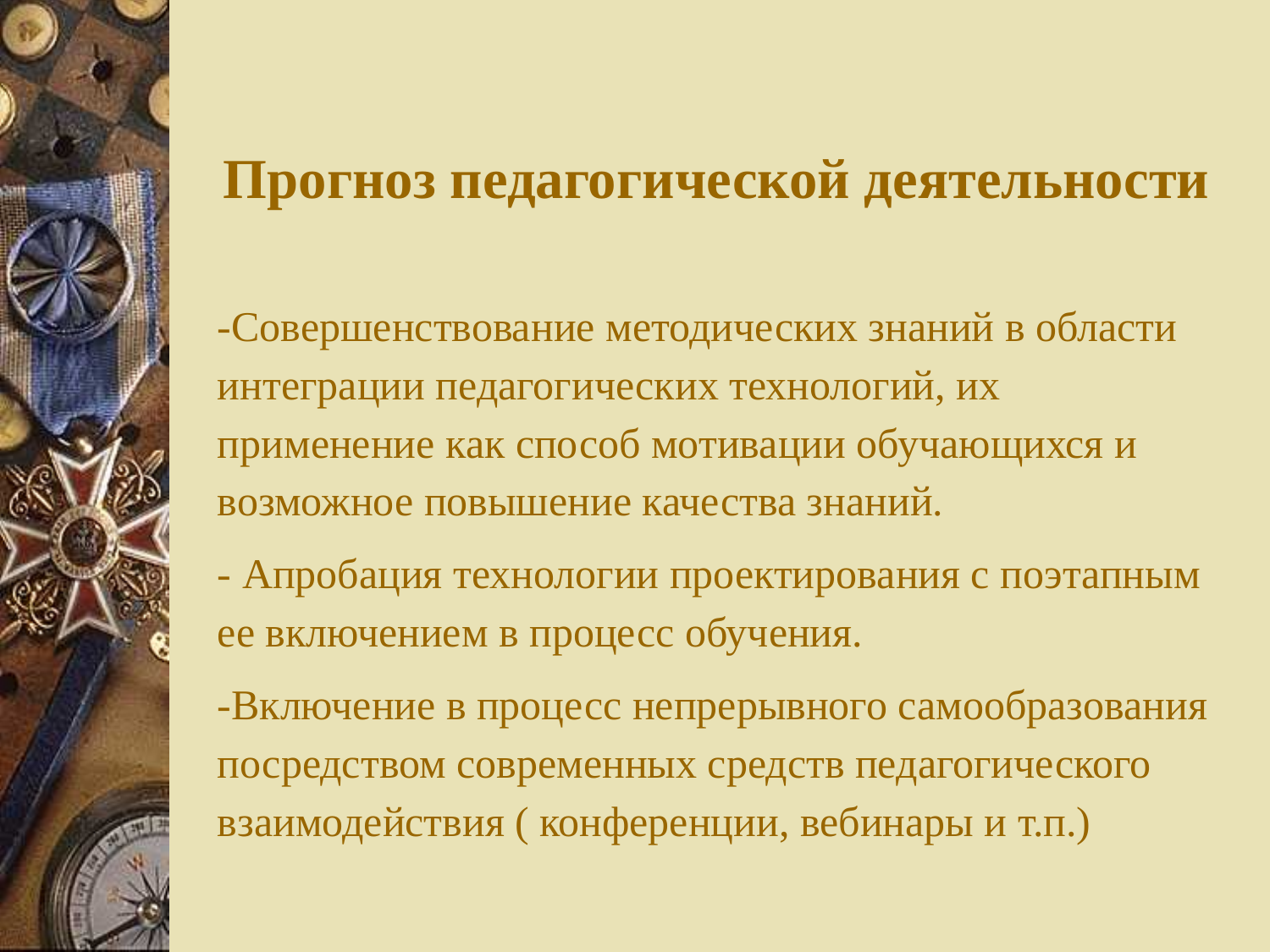

# Прогноз педагогической деятельности
-Совершенствование методических знаний в области интеграции педагогических технологий, их применение как способ мотивации обучающихся и возможное повышение качества знаний.
- Апробация технологии проектирования с поэтапным ее включением в процесс обучения.
-Включение в процесс непрерывного самообразования посредством современных средств педагогического взаимодействия ( конференции, вебинары и т.п.)